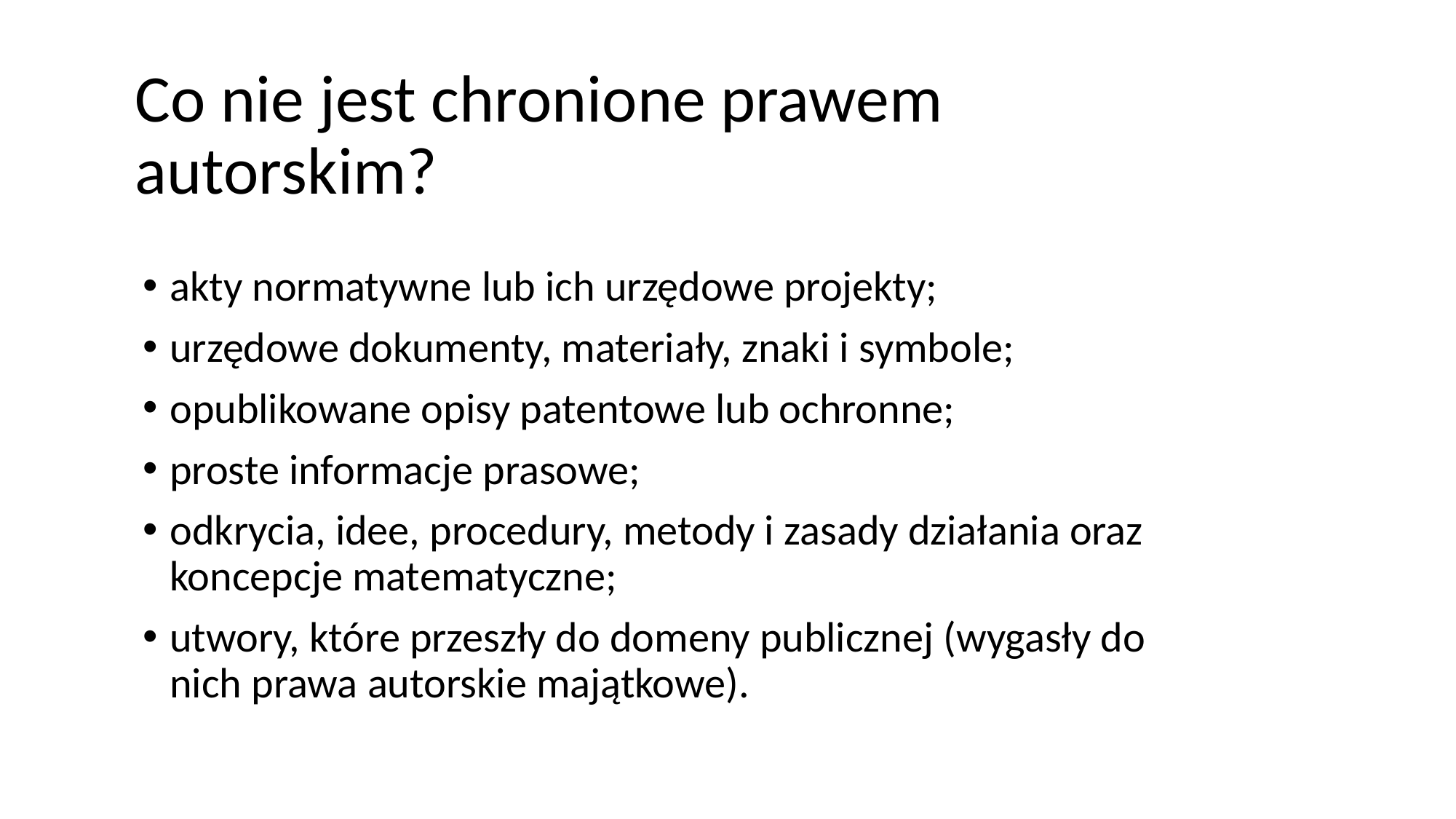

# Co nie jest chronione prawem autorskim?
akty normatywne lub ich urzędowe projekty;
urzędowe dokumenty, materiały, znaki i symbole;
opublikowane opisy patentowe lub ochronne;
proste informacje prasowe;
odkrycia, idee, procedury, metody i zasady działania oraz koncepcje matematyczne;
utwory, które przeszły do domeny publicznej (wygasły do nich prawa autorskie majątkowe).